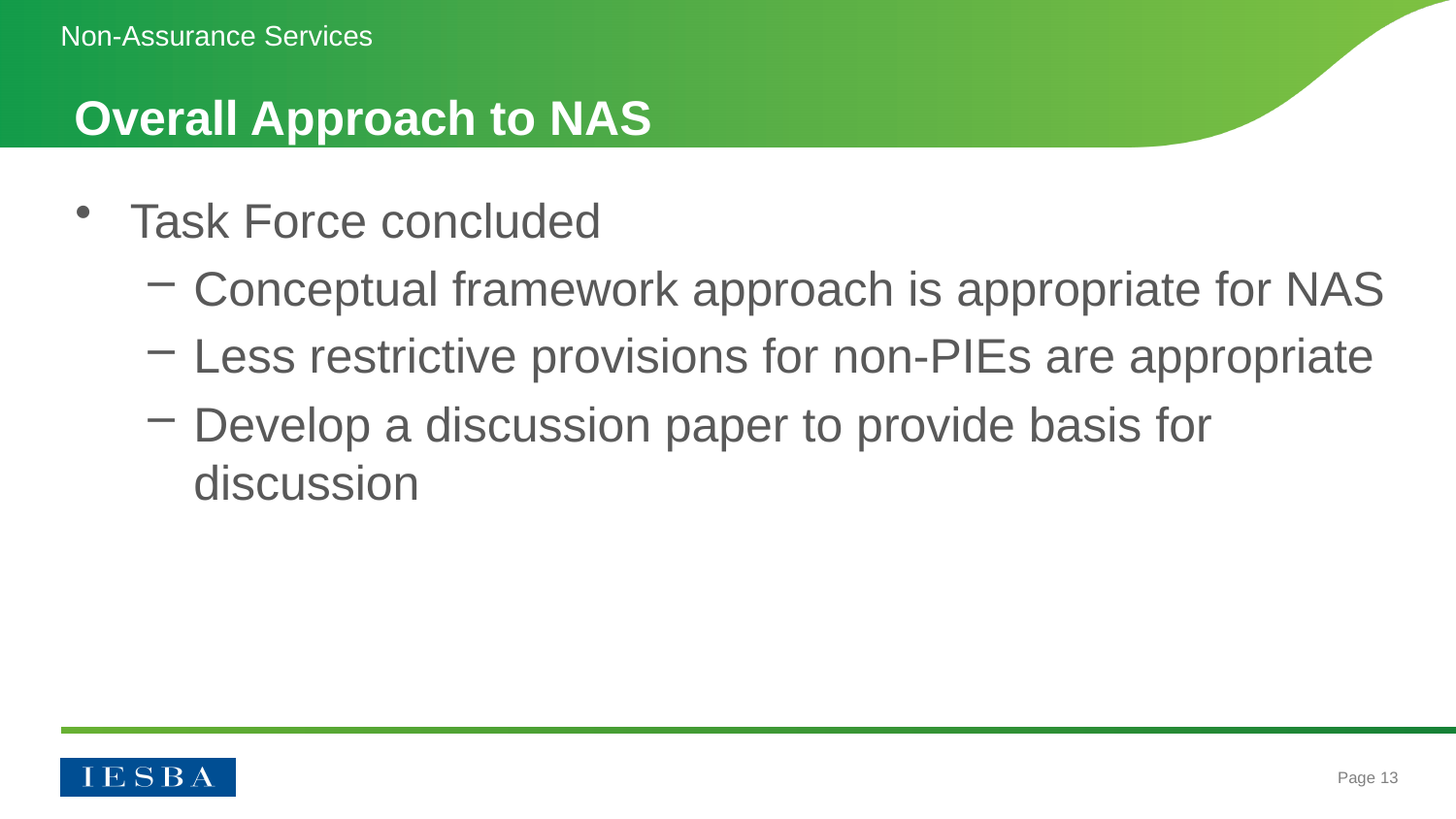

Non-Assurance Services

# Overall Approach to NAS
Task Force concluded
Conceptual framework approach is appropriate for NAS
Less restrictive provisions for non-PIEs are appropriate
Develop a discussion paper to provide basis for discussion